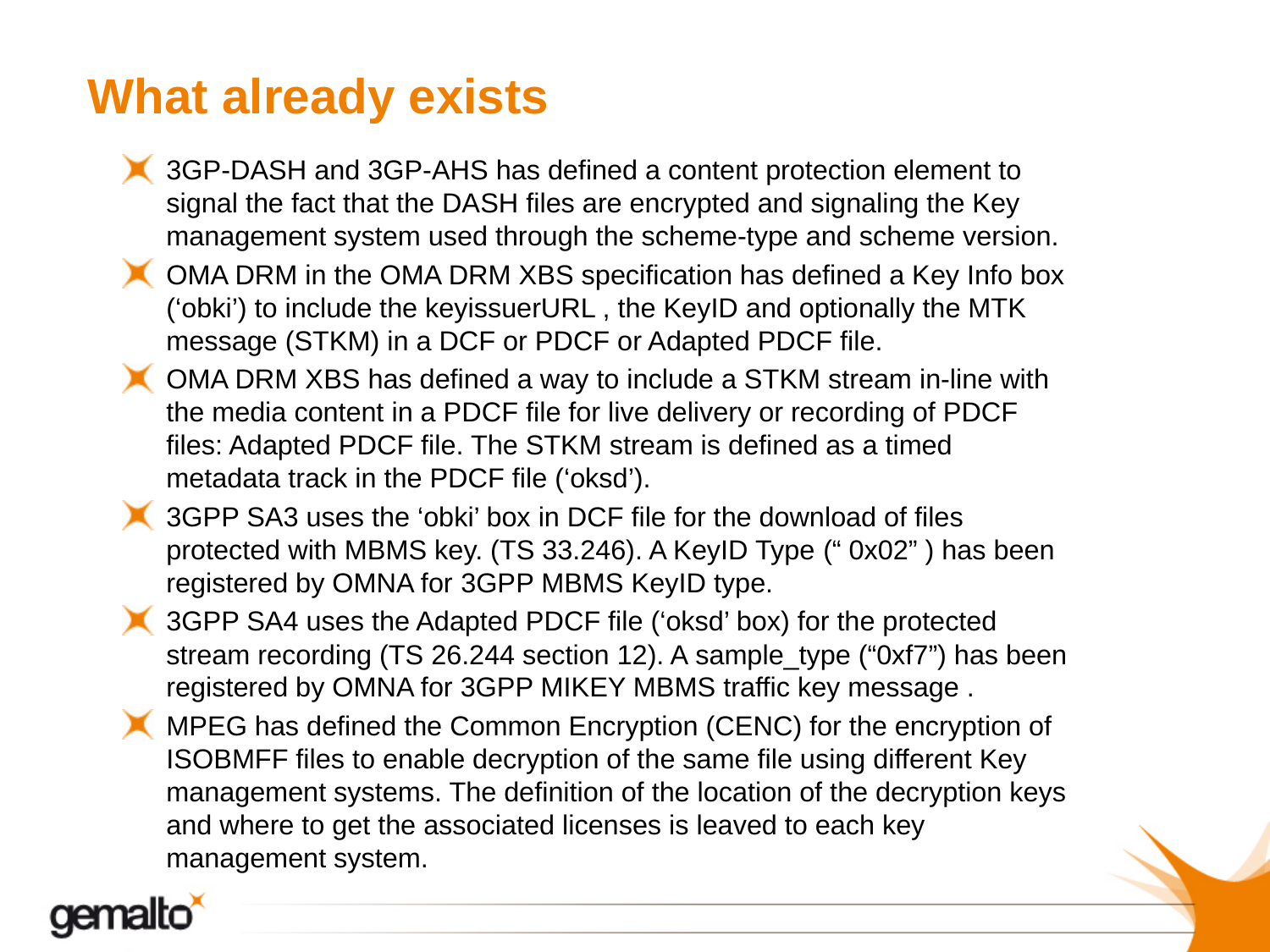

# What already exists
3GP-DASH and 3GP-AHS has defined a content protection element to signal the fact that the DASH files are encrypted and signaling the Key management system used through the scheme-type and scheme version.
OMA DRM in the OMA DRM XBS specification has defined a Key Info box (‘obki’) to include the keyissuerURL , the KeyID and optionally the MTK message (STKM) in a DCF or PDCF or Adapted PDCF file.
OMA DRM XBS has defined a way to include a STKM stream in-line with the media content in a PDCF file for live delivery or recording of PDCF files: Adapted PDCF file. The STKM stream is defined as a timed metadata track in the PDCF file (‘oksd’).
3GPP SA3 uses the ‘obki’ box in DCF file for the download of files protected with MBMS key. (TS 33.246). A KeyID Type (“ 0x02” ) has been registered by OMNA for 3GPP MBMS KeyID type.
3GPP SA4 uses the Adapted PDCF file (‘oksd’ box) for the protected stream recording (TS 26.244 section 12). A sample_type (“0xf7”) has been registered by OMNA for 3GPP MIKEY MBMS traffic key message .
MPEG has defined the Common Encryption (CENC) for the encryption of ISOBMFF files to enable decryption of the same file using different Key management systems. The definition of the location of the decryption keys and where to get the associated licenses is leaved to each key management system.